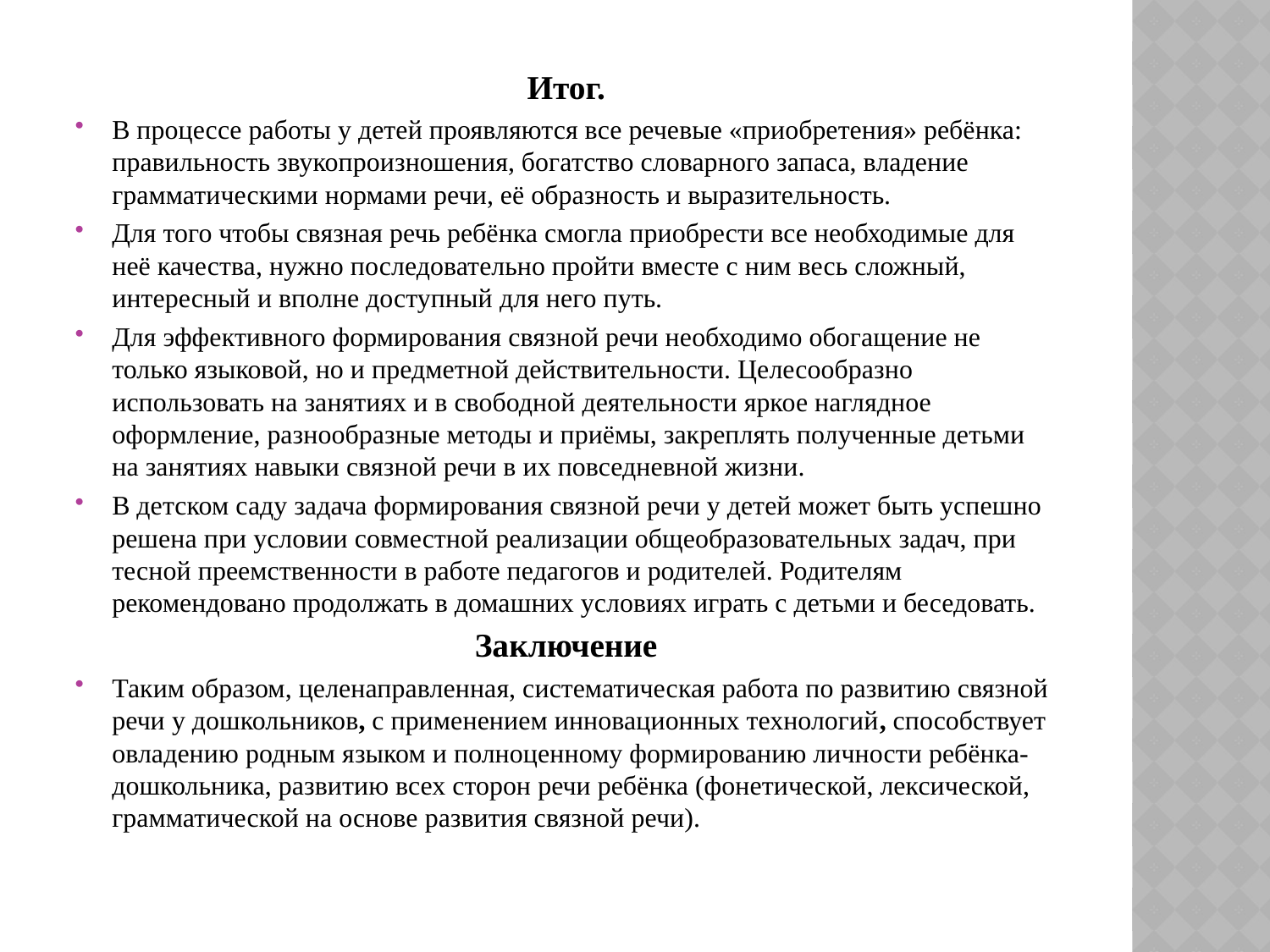

Итог.
В процессе работы у детей проявляются все речевые «приобретения» ребёнка: правильность звукопроизношения, богатство словарного запаса, владение грамматическими нормами речи, её образность и выразительность.
Для того чтобы связная речь ребёнка смогла приобрести все необходимые для неё качества, нужно последовательно пройти вместе с ним весь сложный, интересный и вполне доступный для него путь.
Для эффективного формирования связной речи необходимо обогащение не только языковой, но и предметной действительности. Целесообразно использовать на занятиях и в свободной деятельности яркое наглядное оформление, разнообразные методы и приёмы, закреплять полученные детьми на занятиях навыки связной речи в их повседневной жизни.
В детском саду задача формирования связной речи у детей может быть успешно решена при условии совместной реализации общеобразовательных задач, при тесной преемственности в работе педагогов и родителей. Родителям рекомендовано продолжать в домашних условиях играть с детьми и беседовать.
Заключение
Таким образом, целенаправленная, систематическая работа по развитию связной речи у дошкольников, с применением инновационных технологий, способствует овладению родным языком и полноценному формированию личности ребёнка-дошкольника, развитию всех сторон речи ребёнка (фонетической, лексической, грамматической на основе развития связной речи).